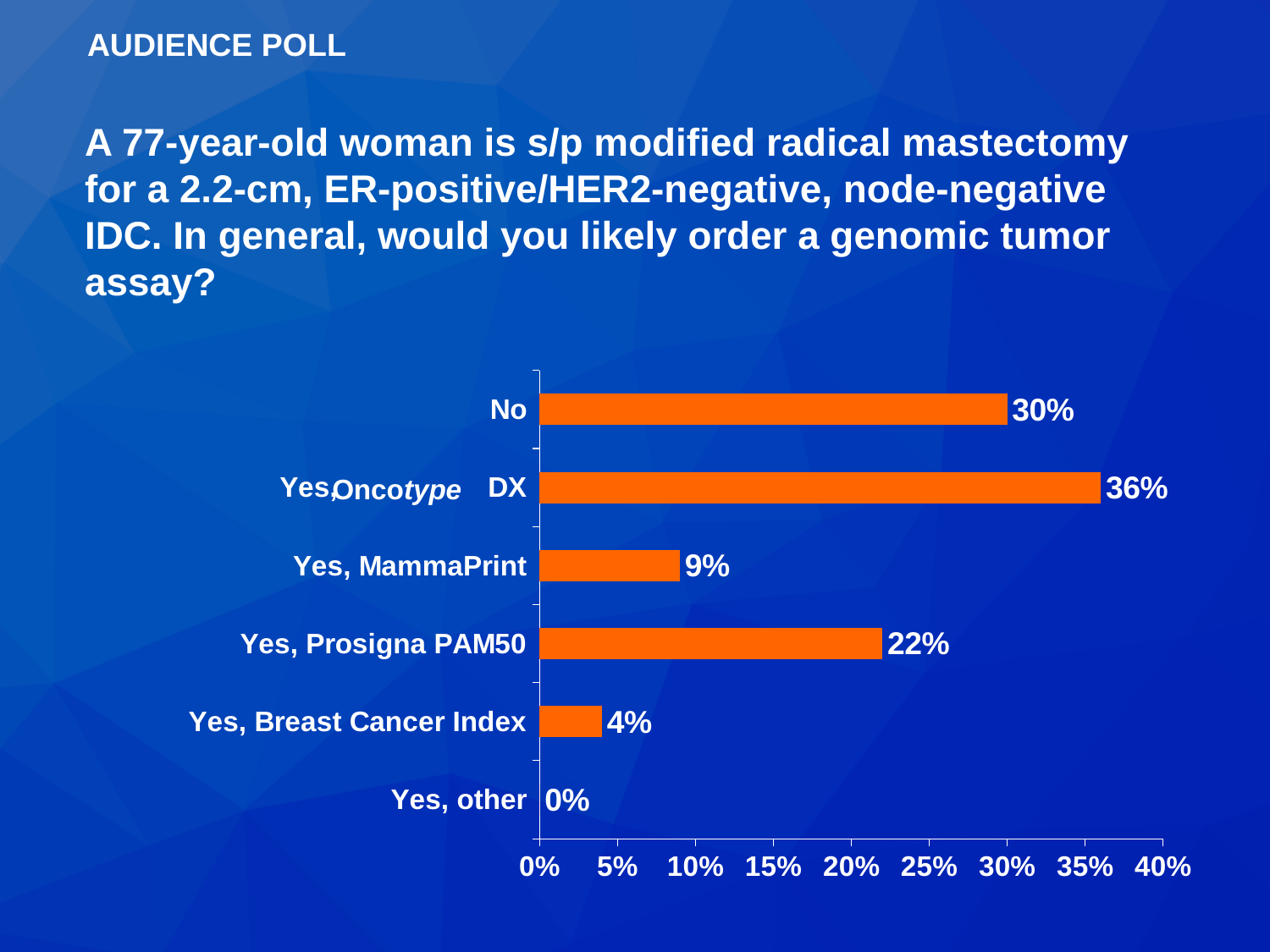

AUDIENCE POLL
A 77-year-old woman is s/p modified radical mastectomy for a 2.2-cm, ER-positive/HER2-negative, node-negative IDC. In general, would you likely order a genomic tumor assay?

### Chart

| Category | Series 1 |
|---|---|
| Yes, other | 0.0 |
| Yes, Breast Cancer Index | 0.04 |
| Yes, Prosigna PAM50 | 0.22 |
| Yes, MammaPrint | 0.09 |
| Yes,                   DX | 0.36 |
| No | 0.3 |
Oncotype